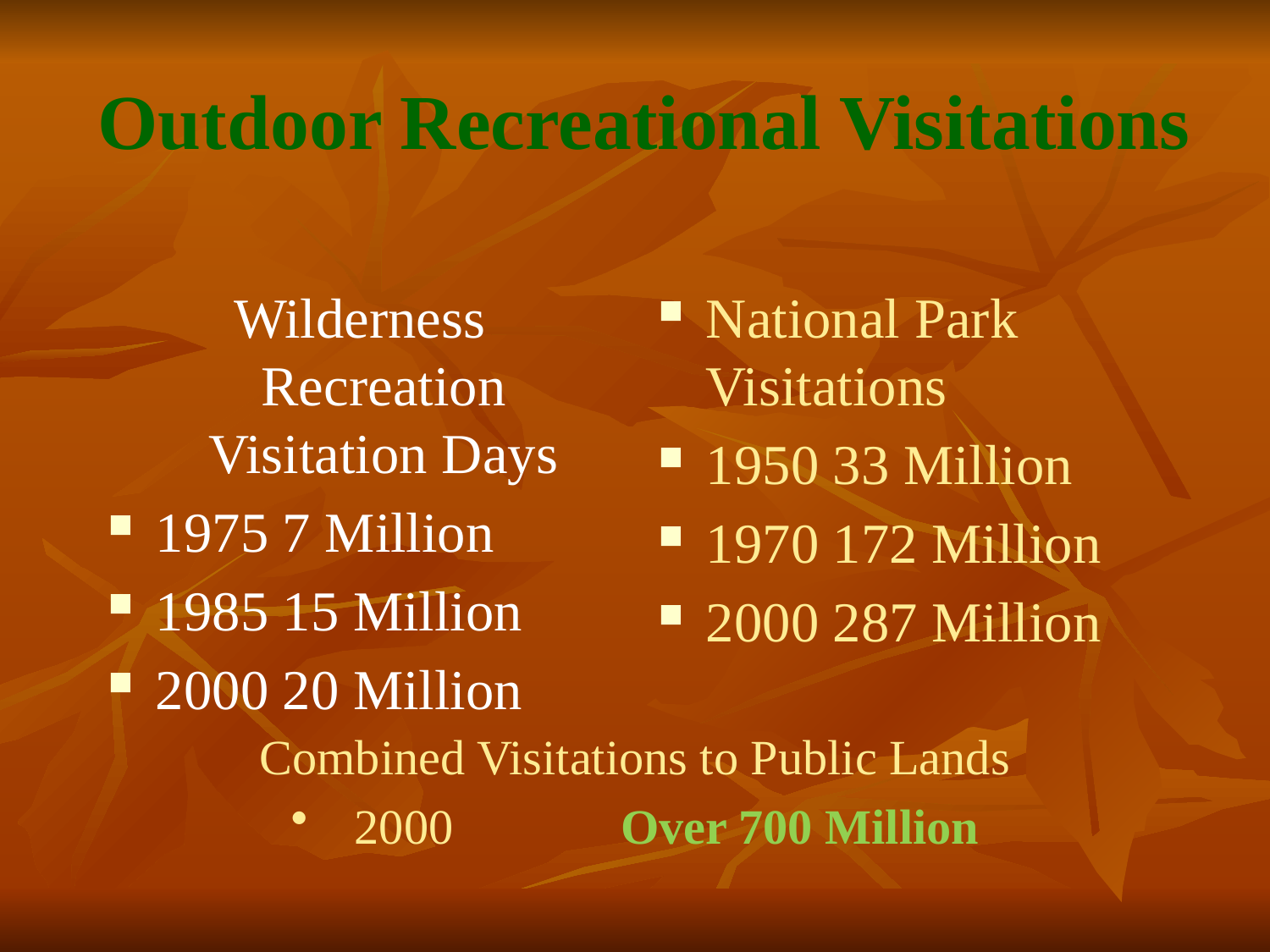

# Outdoor Recreational Visitations
Wilderness Recreation Visitation Days
1975	7 Million
1985	15 Million
2000	20 Million
National Park Visitations
1950	33 Million
1970	172 Million
2000	287 Million
Combined Visitations to Public Lands
2000 		 Over 700 Million